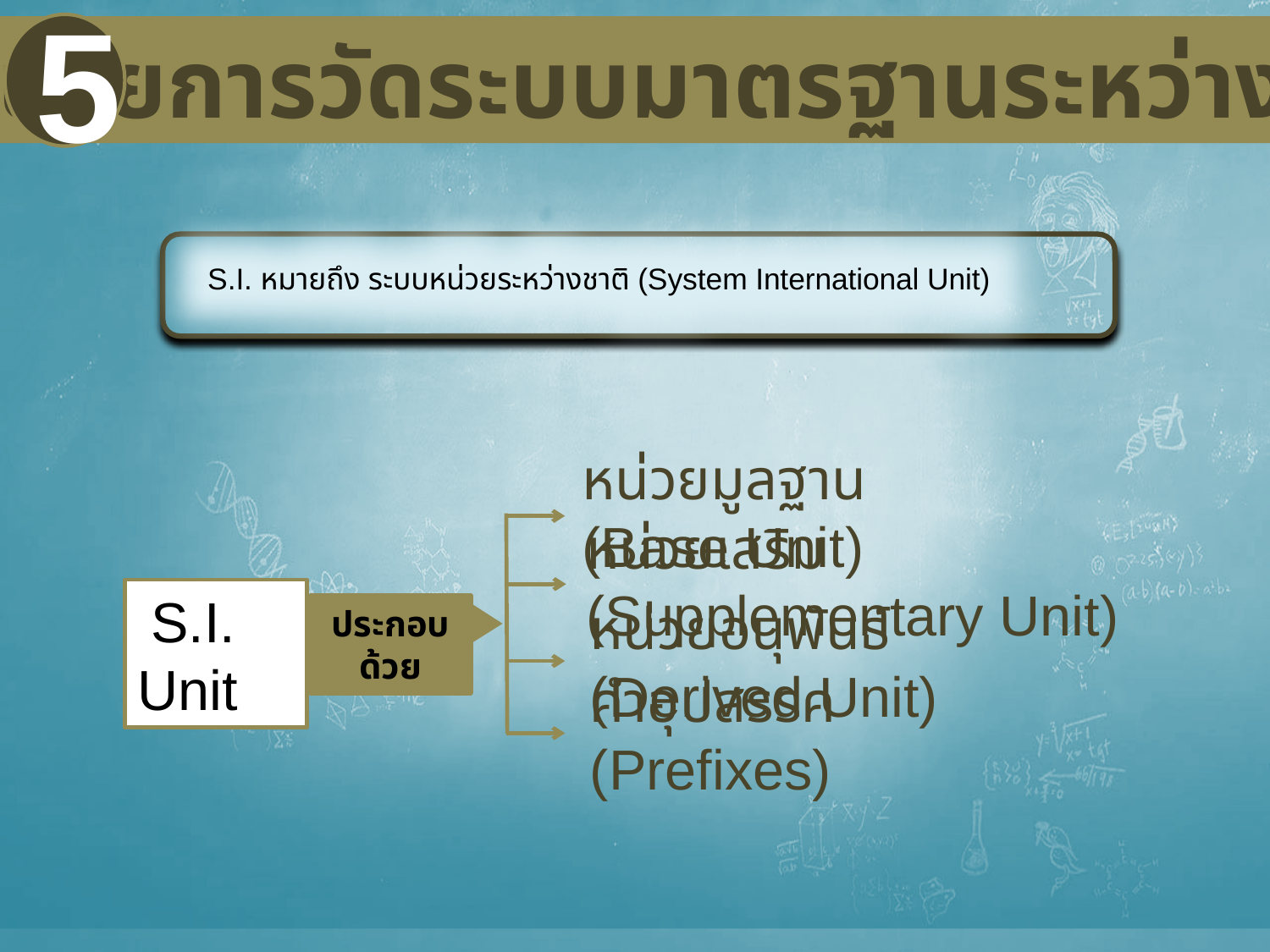

5
  หน่วยการวัดระบบมาตรฐานระหว่างชาติ

S.I. หมายถึง ระบบหน่วยระหว่างชาติ (System International Unit)
หน่วยมูลฐาน (Base Unit)
หน่วยเสริม (Supplementary Unit)
 S.I. Unit
ประกอบด้วย
หน่วยอนุพันธ์ (Derived Unit)
คำอุปสรรค (Prefixes)